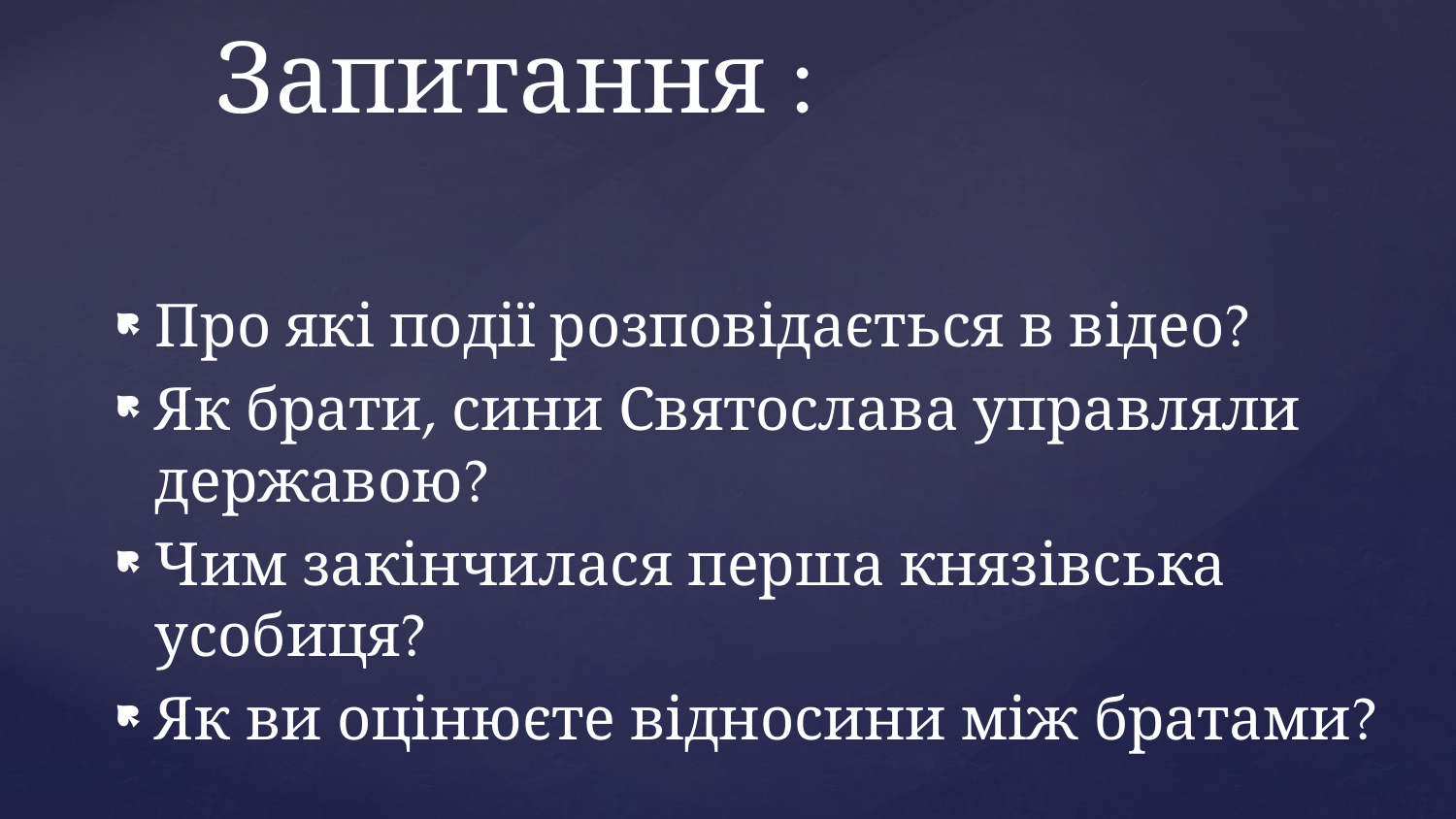

# Запитання :
Про які події розповідається в відео?
Як брати, сини Святослава управляли державою?
Чим закінчилася перша князівська усобиця?
Як ви оцінюєте відносини між братами?